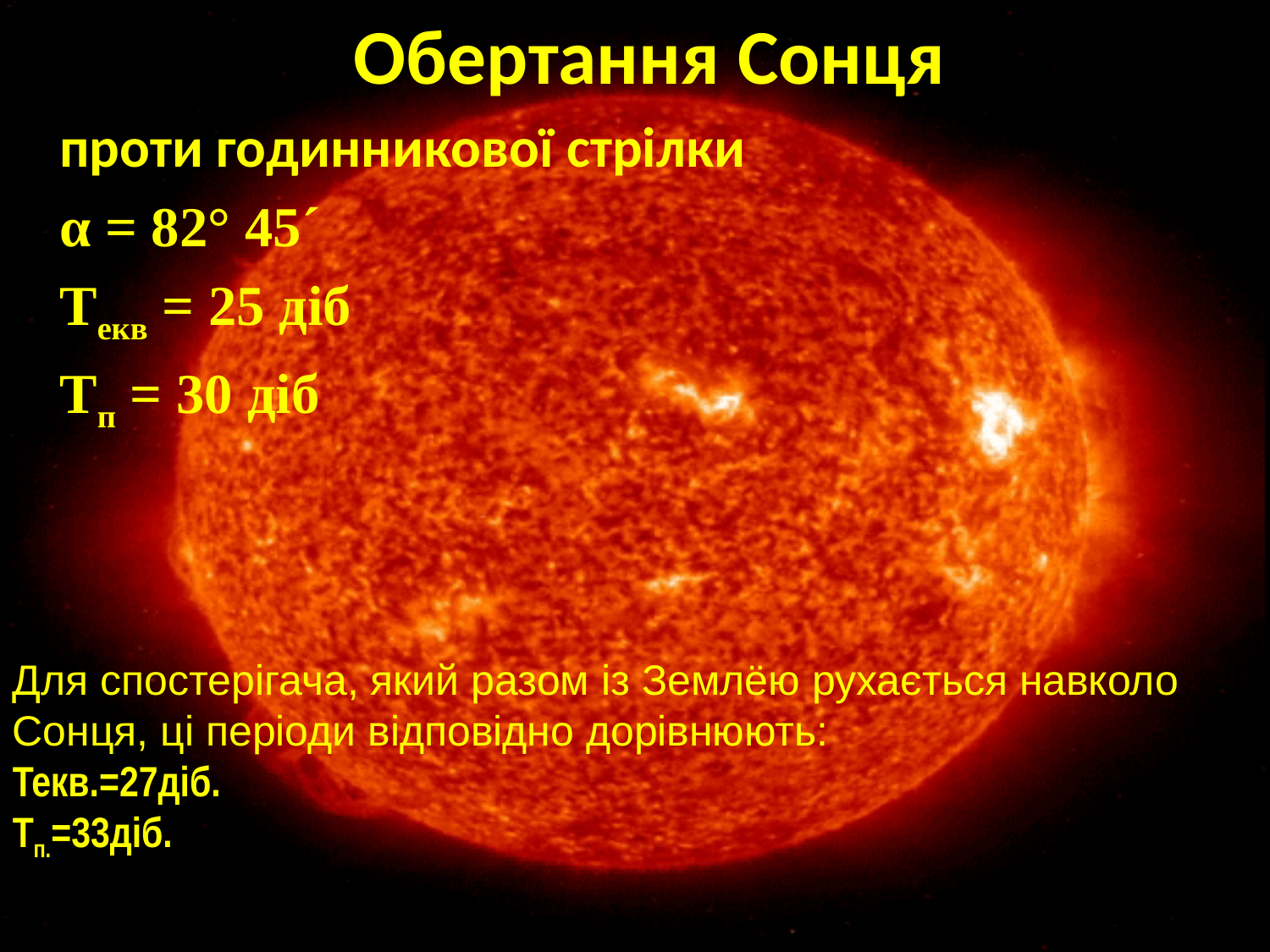

Обертання Сонця
проти годинникової стрілки
α = 82° 45´
Текв = 25 діб
Тп = 30 діб
#
Для спостерігача, який разом із Землёю рухається навколо Сонця, ці періоди відповідно дорівнюють:
Текв.=27діб.
Тп.=33діб.